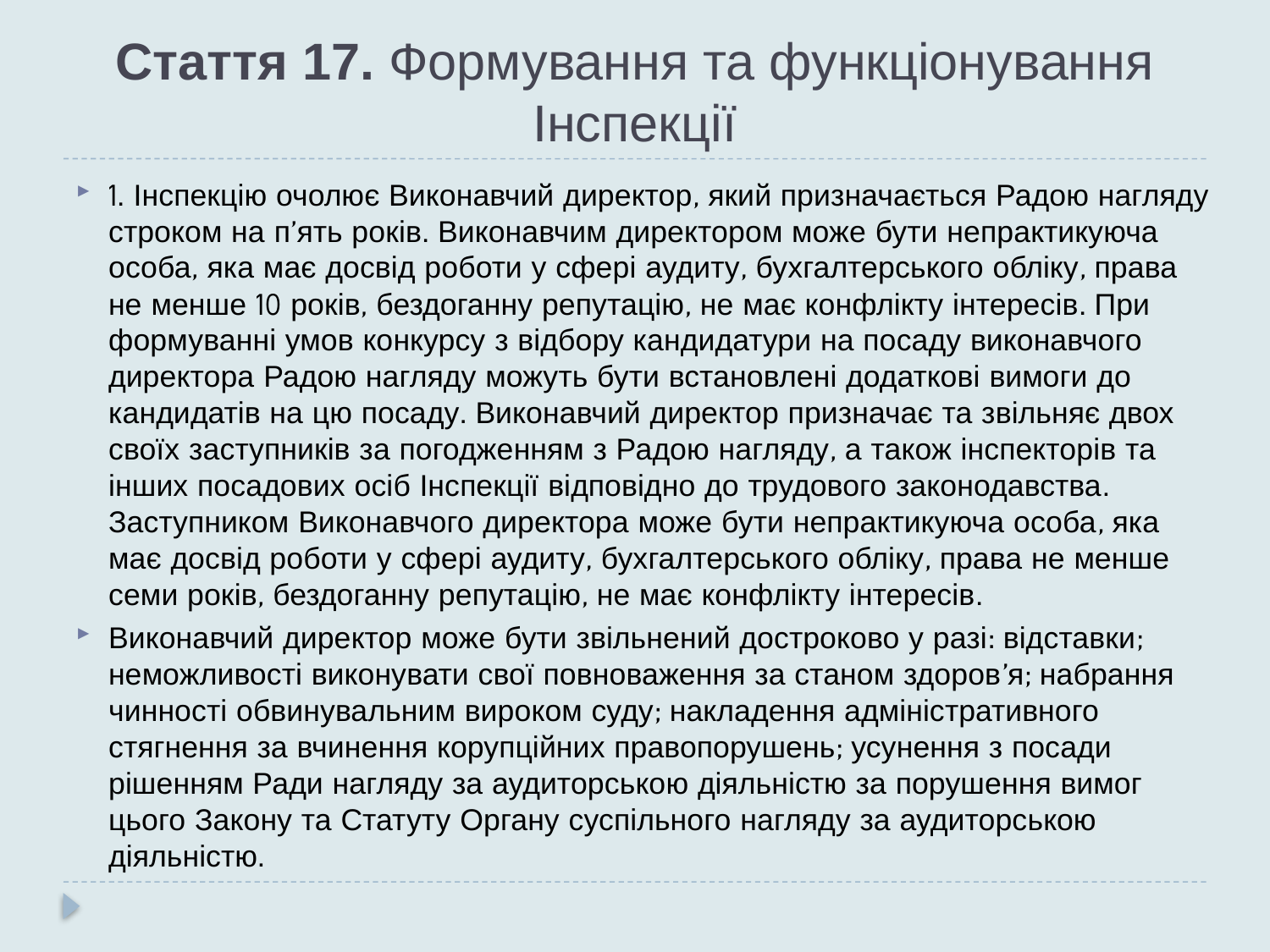

# Стаття 17. Формування та функціонування Інспекції
1. Інспекцію очолює Виконавчий директор, який призначається Радою нагляду строком на п’ять років. Виконавчим директором може бути непрактикуюча особа, яка має досвід роботи у сфері аудиту, бухгалтерського обліку, права не менше 10 років, бездоганну репутацію, не має конфлікту інтересів. При формуванні умов конкурсу з відбору кандидатури на посаду виконавчого директора Радою нагляду можуть бути встановлені додаткові вимоги до кандидатів на цю посаду. Виконавчий директор призначає та звільняє двох своїх заступників за погодженням з Радою нагляду, а також інспекторів та інших посадових осіб Інспекції відповідно до трудового законодавства. Заступником Виконавчого директора може бути непрактикуюча особа, яка має досвід роботи у сфері аудиту, бухгалтерського обліку, права не менше семи років, бездоганну репутацію, не має конфлікту інтересів.
Виконавчий директор може бути звільнений достроково у разі: відставки; неможливості виконувати свої повноваження за станом здоров’я; набрання чинності обвинувальним вироком суду; накладення адміністративного стягнення за вчинення корупційних правопорушень; усунення з посади рішенням Ради нагляду за аудиторською діяльністю за порушення вимог цього Закону та Статуту Органу суспільного нагляду за аудиторською діяльністю.